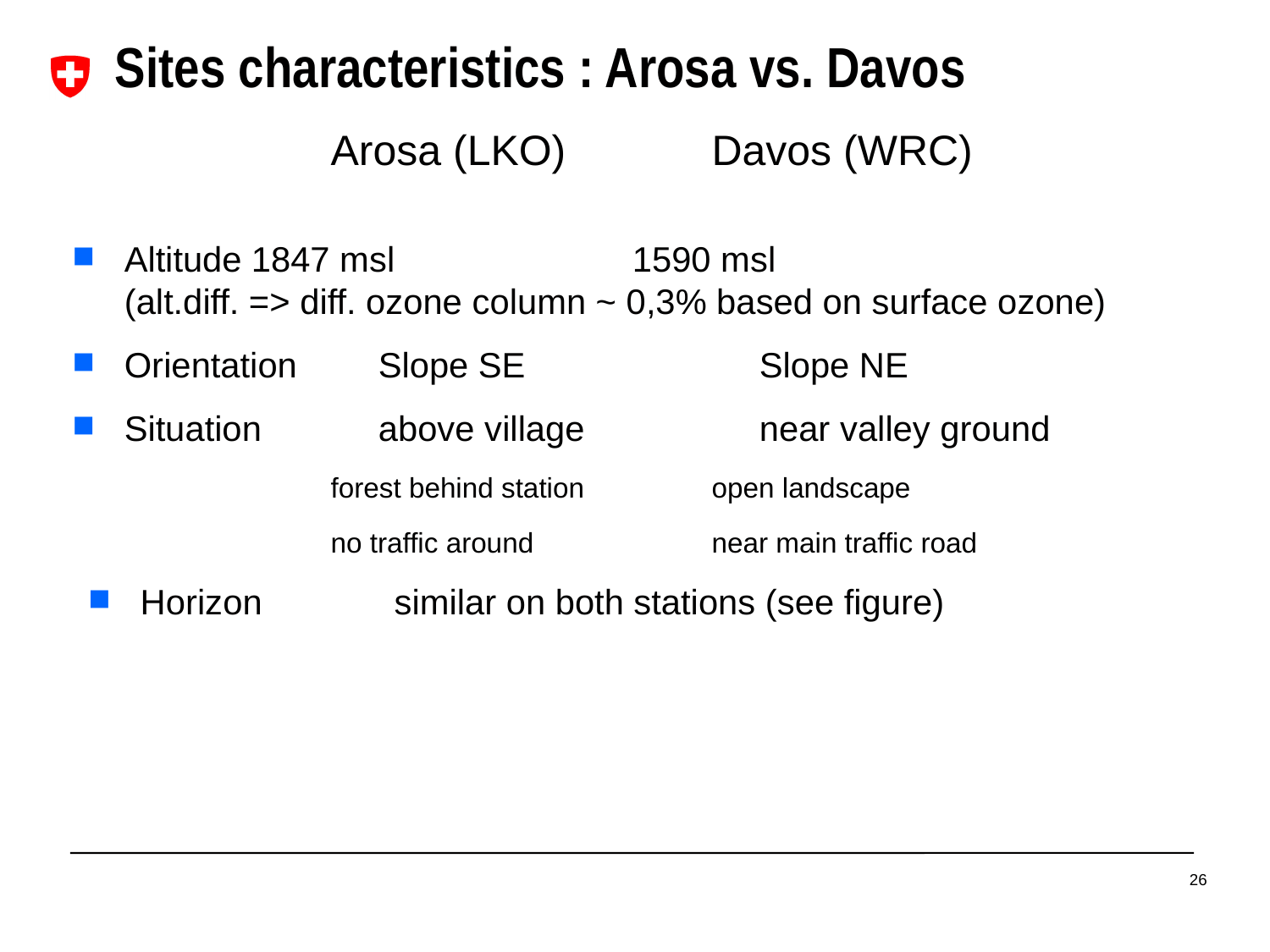

# Sites characteristics : Arosa vs. Davos
Arosa (LKO)		Davos (WRC)
Altitude	1847 msl		1590 msl
(alt.diff. => diff. ozone column ~ 0,3% based on surface ozone)
Orientation	Slope SE		Slope NE
Situation	above village		near valley ground
forest behind station	open landscape
no traffic around		near main traffic road
Horizon 	similar on both stations (see figure)